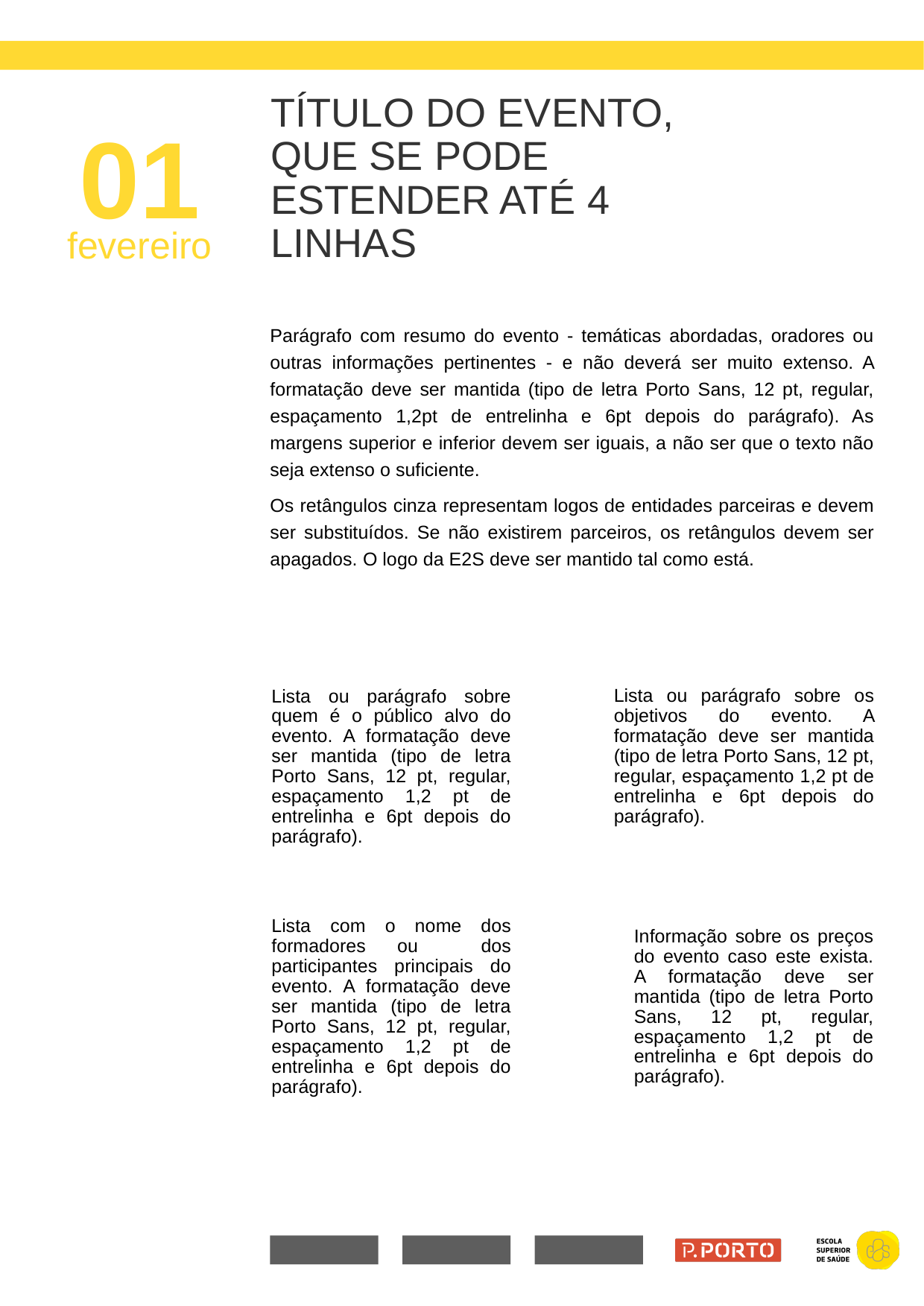

01
fevereiro
Título do evento, que se pode estender até 4 linhas
Parágrafo com resumo do evento - temáticas abordadas, oradores ou outras informações pertinentes - e não deverá ser muito extenso. A formatação deve ser mantida (tipo de letra Porto Sans, 12 pt, regular, espaçamento 1,2pt de entrelinha e 6pt depois do parágrafo). As margens superior e inferior devem ser iguais, a não ser que o texto não seja extenso o suficiente.
Os retângulos cinza representam logos de entidades parceiras e devem ser substituídos. Se não existirem parceiros, os retângulos devem ser apagados. O logo da E2S deve ser mantido tal como está.
Lista ou parágrafo sobre quem é o público alvo do evento. A formatação deve ser mantida (tipo de letra Porto Sans, 12 pt, regular, espaçamento 1,2 pt de entrelinha e 6pt depois do parágrafo).
Lista ou parágrafo sobre os objetivos do evento. A formatação deve ser mantida (tipo de letra Porto Sans, 12 pt, regular, espaçamento 1,2 pt de entrelinha e 6pt depois do parágrafo).
Lista com o nome dos formadores ou  dos participantes principais do evento. A formatação deve ser mantida (tipo de letra Porto Sans, 12 pt, regular, espaçamento 1,2 pt de entrelinha e 6pt depois do parágrafo).
Informação sobre os preços do evento caso este exista. A formatação deve ser mantida (tipo de letra Porto Sans, 12 pt, regular, espaçamento 1,2 pt de entrelinha e 6pt depois do parágrafo).